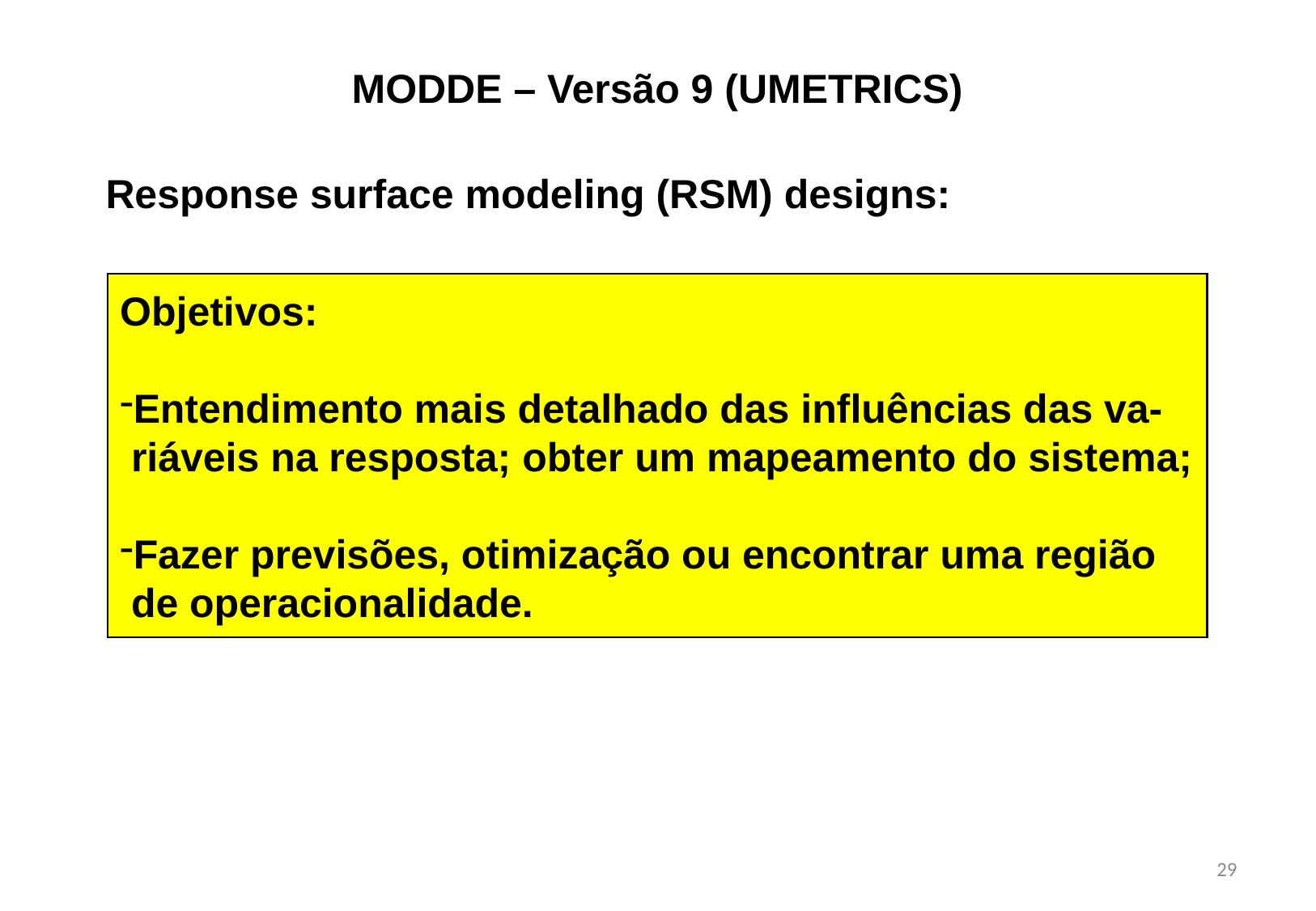

MODDE – Versão 9 (UMETRICS)
Response surface modeling (RSM) designs:
Objetivos:

Entendimento mais detalhado das influências das va-
 riáveis na resposta; obter um mapeamento do sistema;

Fazer previsões, otimização ou encontrar uma região
 de operacionalidade.
29